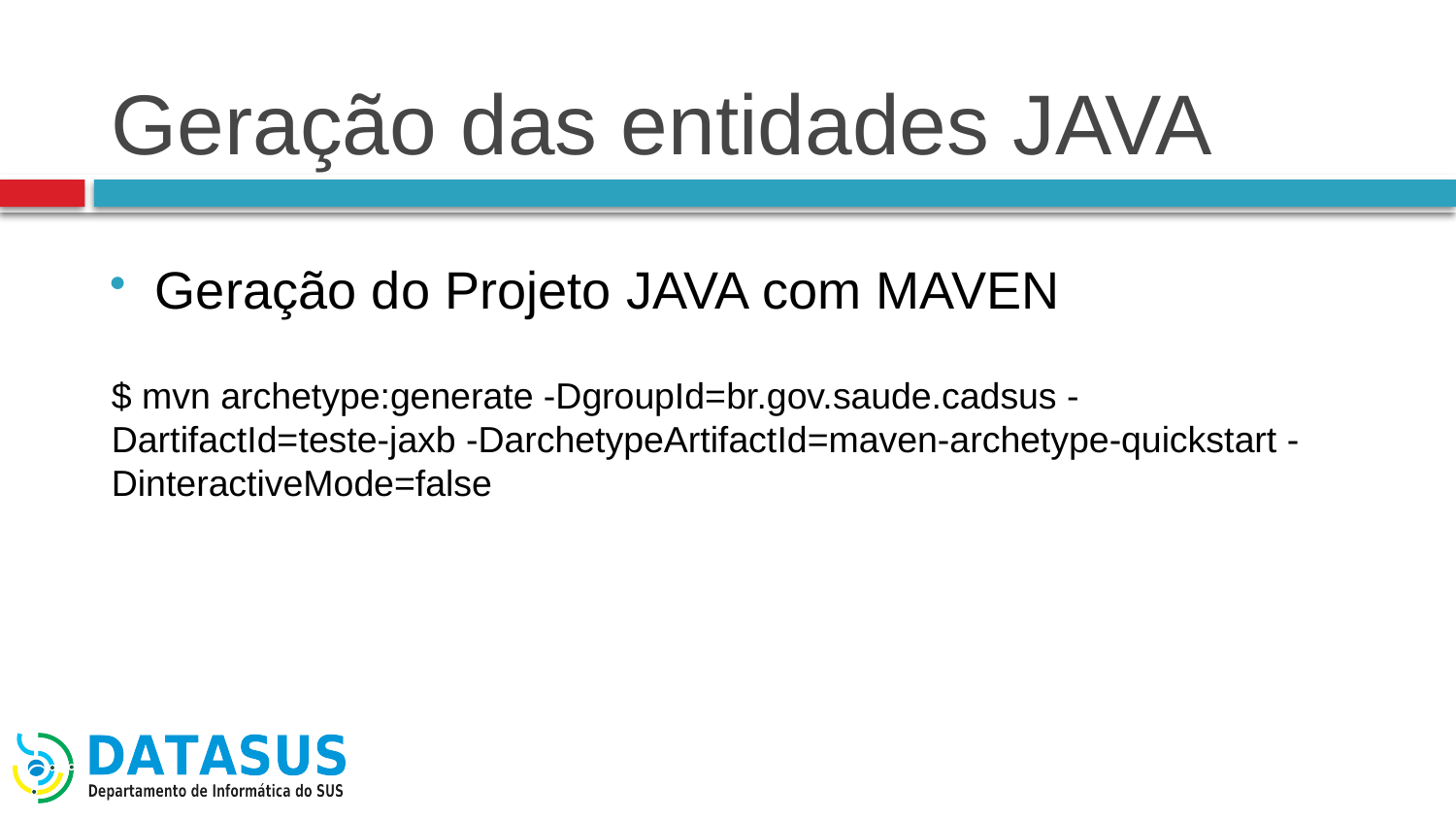

# Geração das entidades JAVA
Geração do Projeto JAVA com MAVEN
$ mvn archetype:generate -DgroupId=br.gov.saude.cadsus -DartifactId=teste-jaxb -DarchetypeArtifactId=maven-archetype-quickstart -DinteractiveMode=false